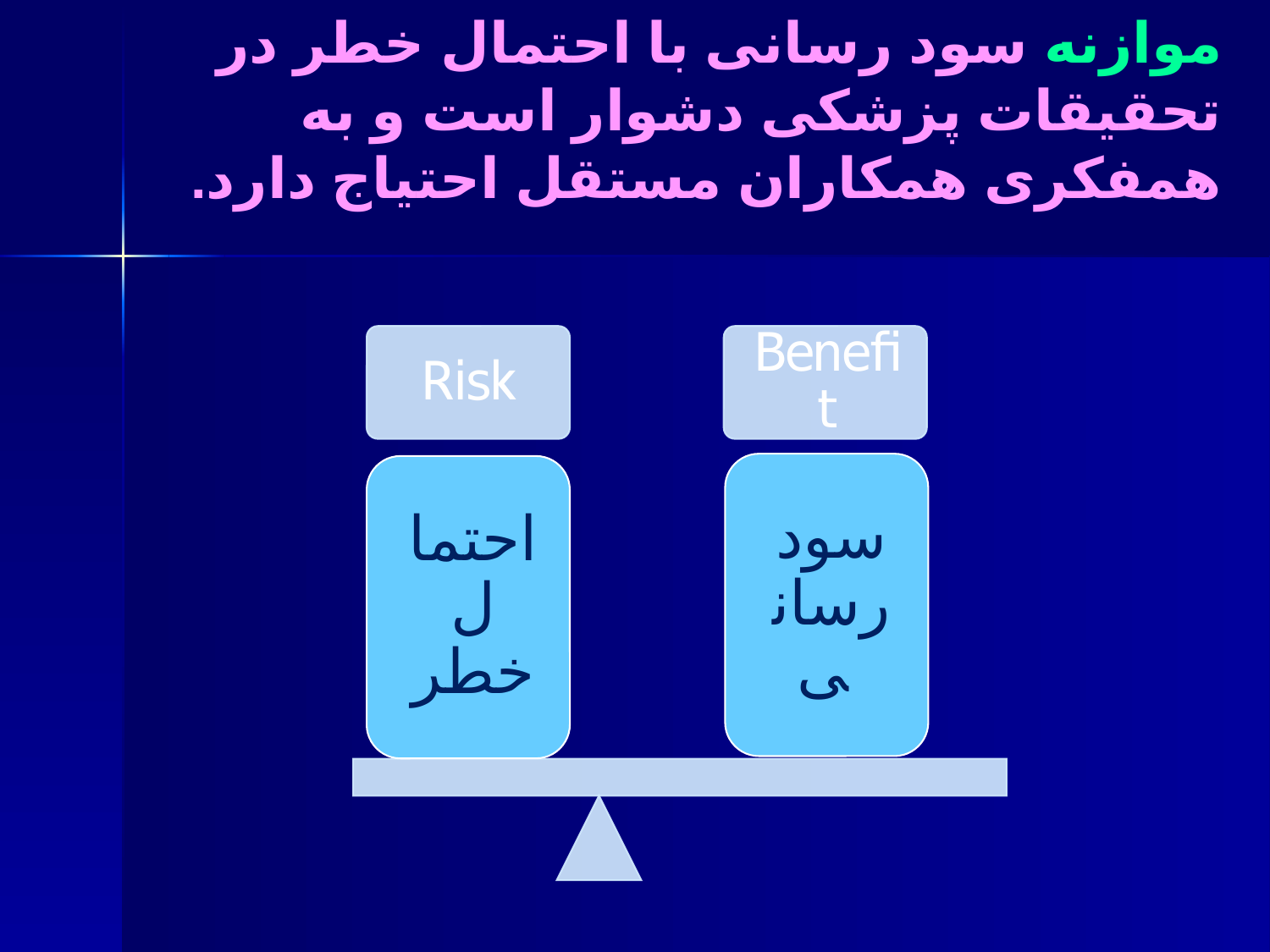

# موازنه سود رسانی با احتمال خطر در تحقیقات پزشکی دشوار است و به همفکری همکاران مستقل احتیاج دارد.
Risk
Benefit
احتمال خطر
سود رسانی